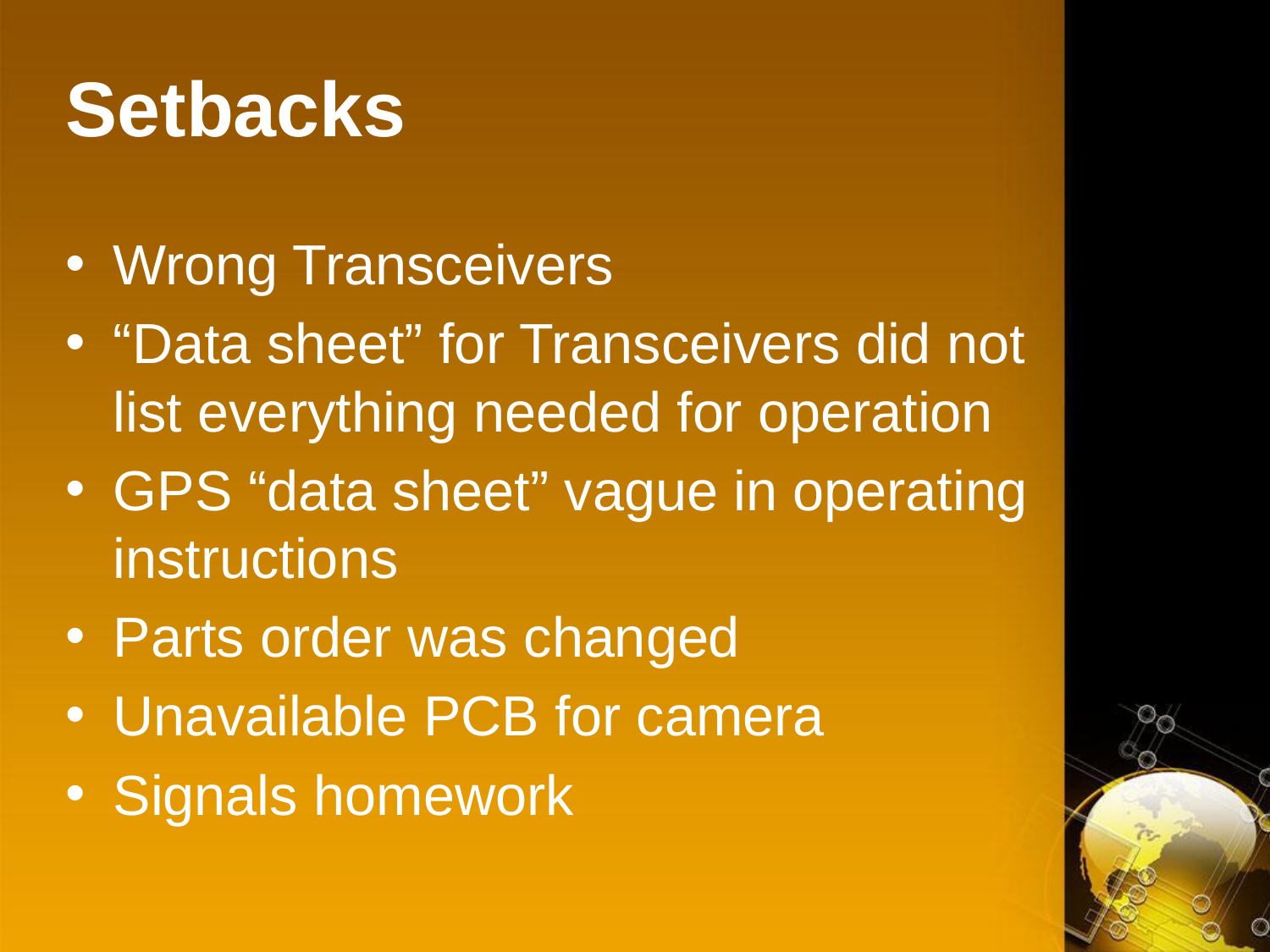

# Setbacks
Wrong Transceivers
“Data sheet” for Transceivers did not list everything needed for operation
GPS “data sheet” vague in operating instructions
Parts order was changed
Unavailable PCB for camera
Signals homework